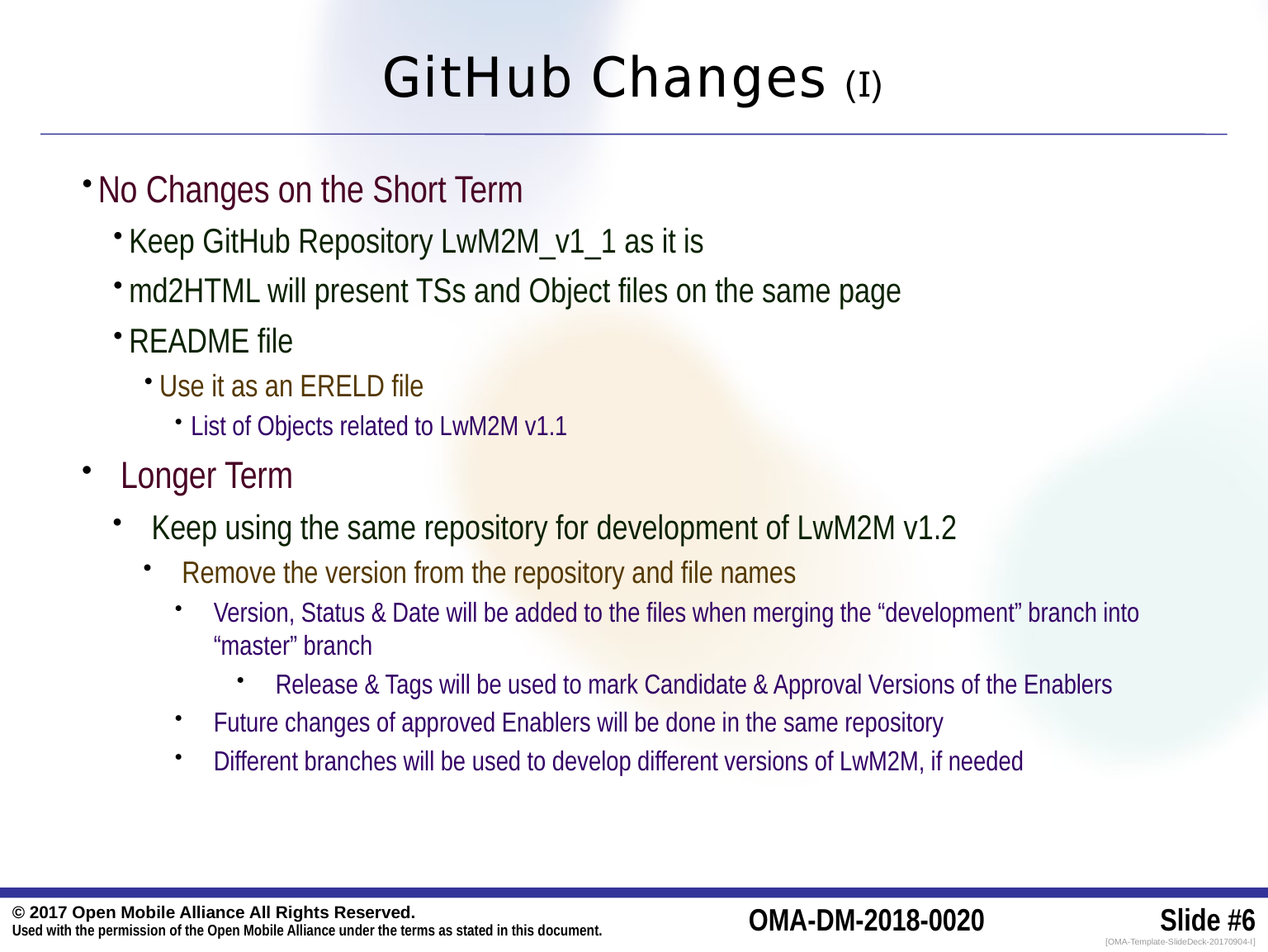

# GitHub Changes (I)
No Changes on the Short Term
Keep GitHub Repository LwM2M_v1_1 as it is
md2HTML will present TSs and Object files on the same page
README file
Use it as an ERELD file
List of Objects related to LwM2M v1.1
Longer Term
Keep using the same repository for development of LwM2M v1.2
Remove the version from the repository and file names
Version, Status & Date will be added to the files when merging the “development” branch into “master” branch
Release & Tags will be used to mark Candidate & Approval Versions of the Enablers
Future changes of approved Enablers will be done in the same repository
Different branches will be used to develop different versions of LwM2M, if needed